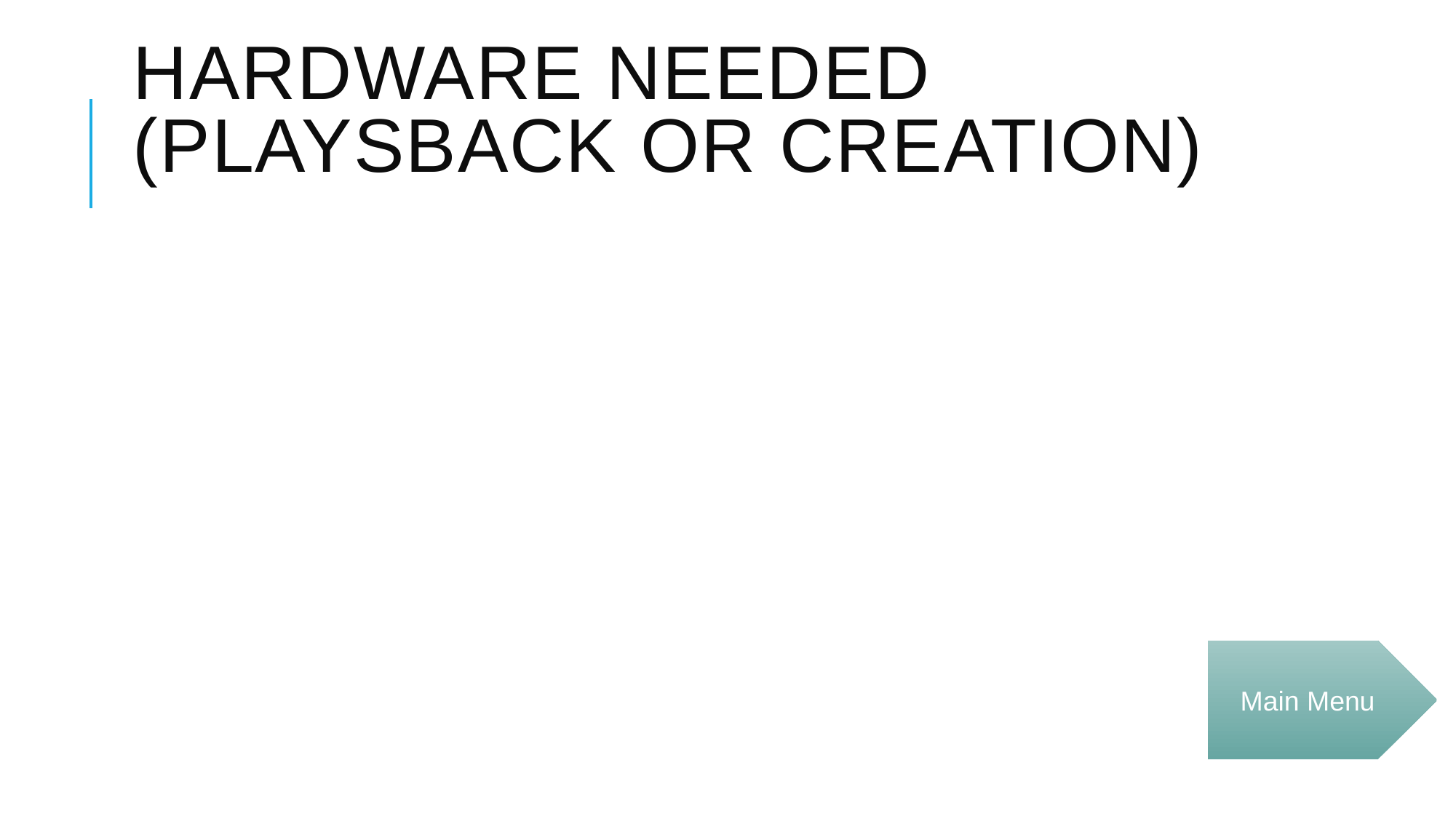

# Hardware Needed (playsback or creation)

Main Menu